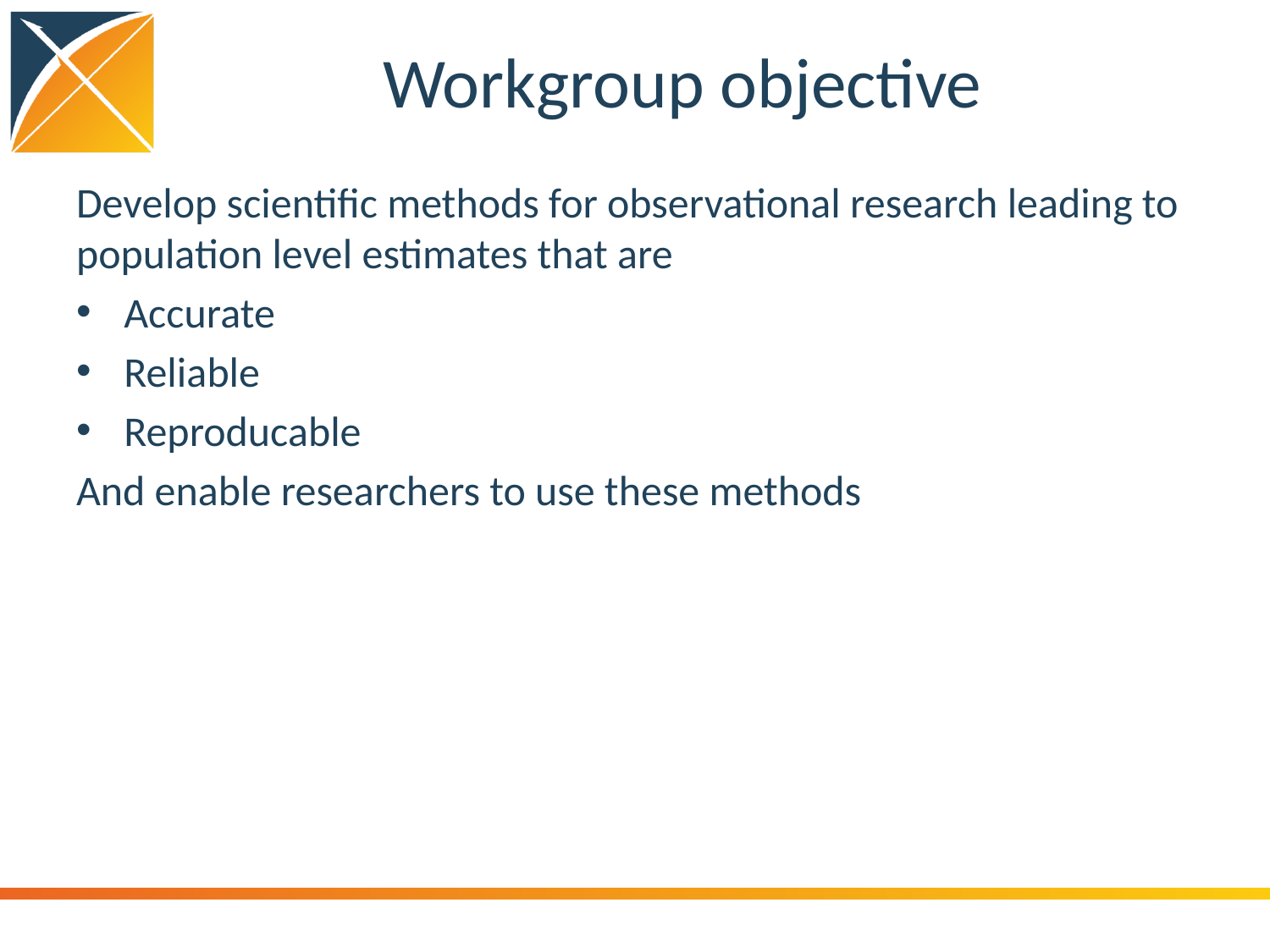

# Workgroup objective
Develop scientific methods for observational research leading to population level estimates that are
Accurate
Reliable
Reproducable
And enable researchers to use these methods